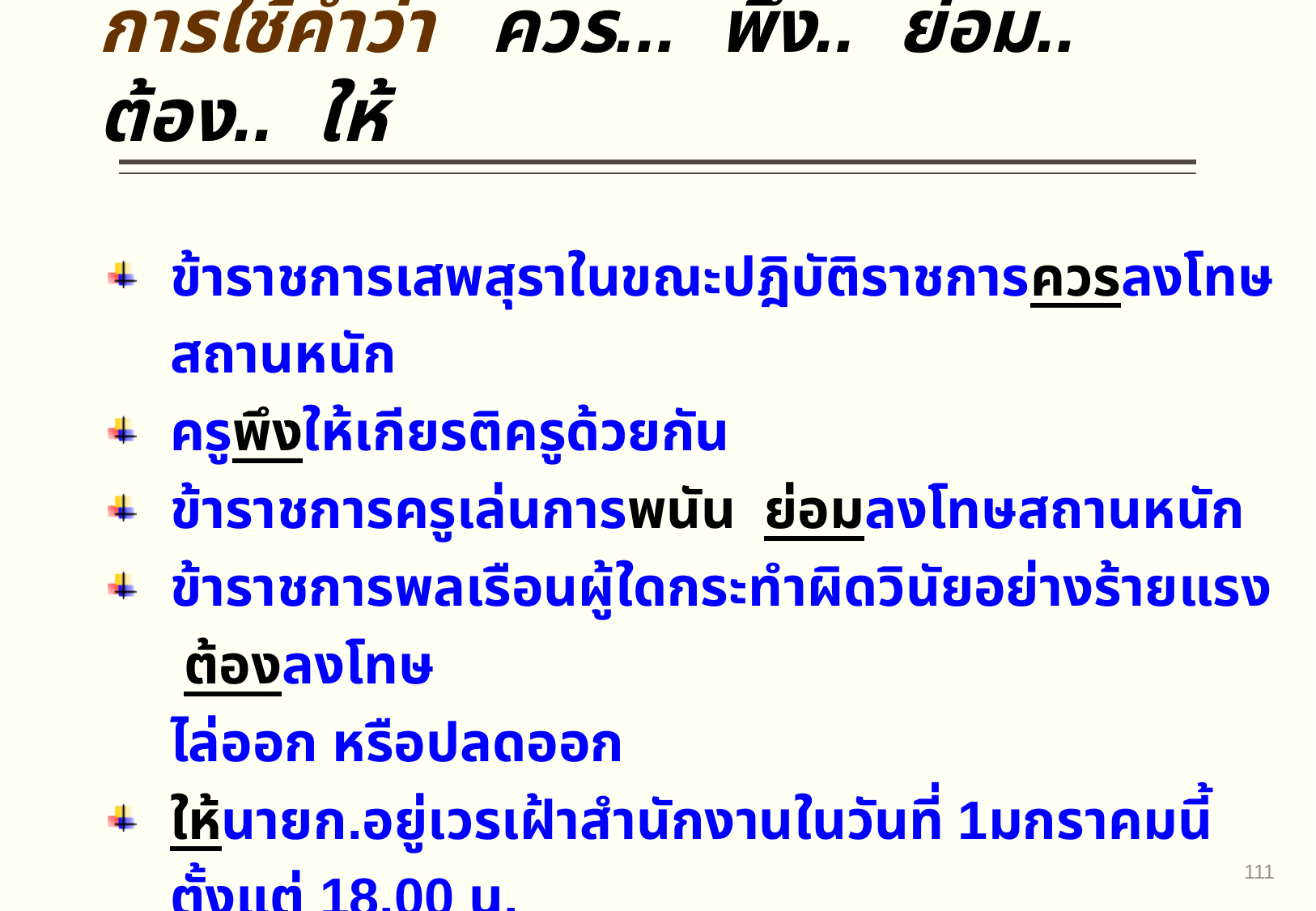

# การใช้คำว่า   ควร...  พึง..  ย่อม..  ต้อง..  ให้
ข้าราชการเสพสุราในขณะปฎิบัติราชการควรลงโทษสถานหนัก
ครูพึงให้เกียรติครูด้วยกัน
ข้าราชการครูเล่นการพนัน  ย่อมลงโทษสถานหนัก
ข้าราชการพลเรือนผู้ใดกระทำผิดวินัยอย่างร้ายแรง  ต้องลงโทษ
ไล่ออก หรือปลดออก
ให้นายก.อยู่เวรเฝ้าสำนักงานในวันที่ 1มกราคมนี้ ตั้งแต่ 18.00 น.
ถืง 24.00 น.
111